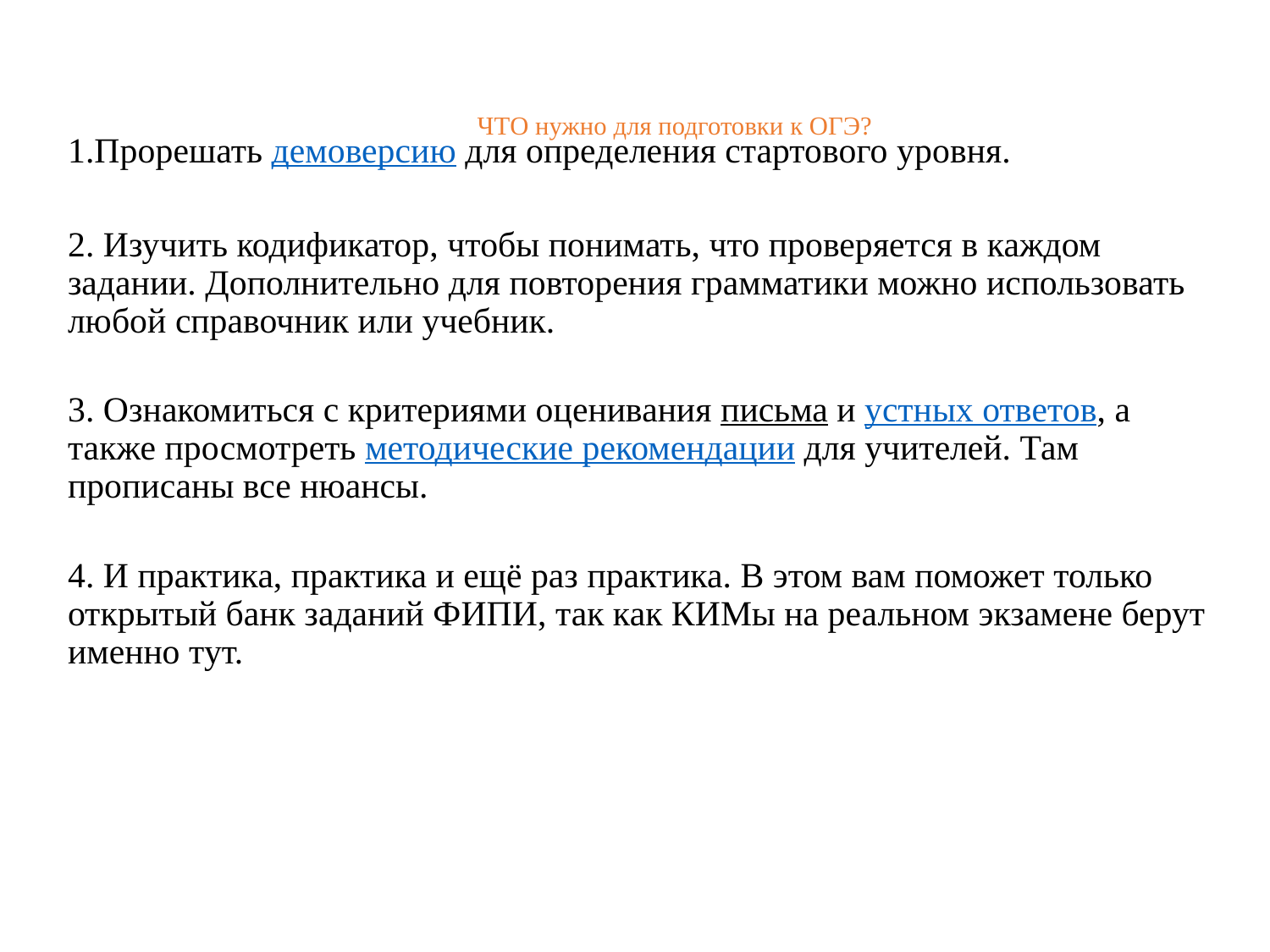

# ЧТО нужно для подготовки к ОГЭ?
1.Прорешать демоверсию для определения стартового уровня.
2. Изучить кодификатор, чтобы понимать, что проверяется в каждом задании. Дополнительно для повторения грамматики можно использовать любой справочник или учебник.
3. Ознакомиться с критериями оценивания письма и устных ответов, а также просмотреть методические рекомендации для учителей. Там прописаны все нюансы.
4. И практика, практика и ещё раз практика. В этом вам поможет только открытый банк заданий ФИПИ, так как КИМы на реальном экзамене берут именно тут.